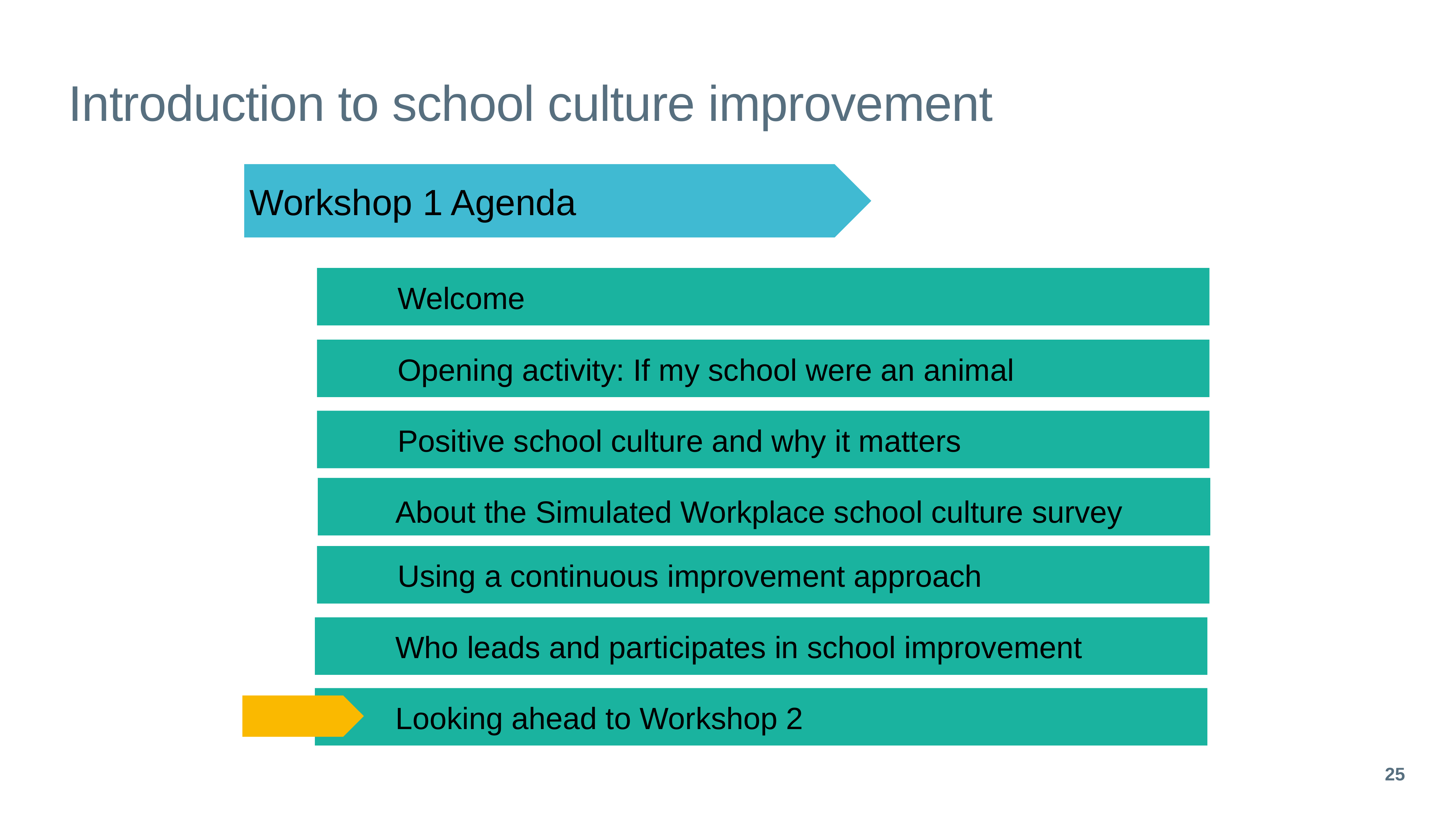

# Introduction to school culture improvement
Workshop 1 Agenda

Welcome

Opening activity: If my school were an animal

Positive school culture and why it matters

Using a continuous improvement approach

Who leads and participates in school improvement

Looking ahead to Workshop 2

About the Simulated Workplace school culture survey

25